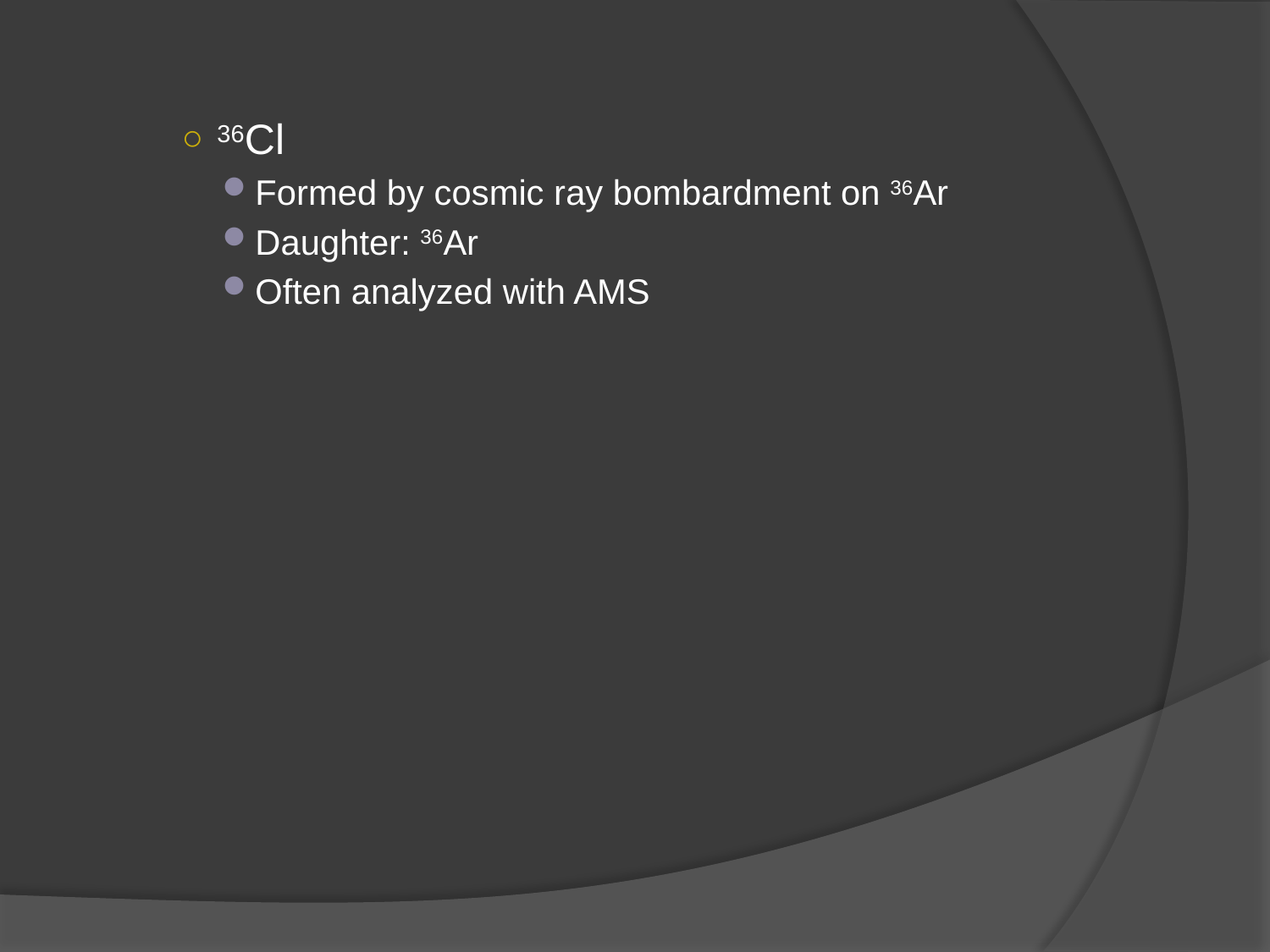

36Cl
Formed by cosmic ray bombardment on 36Ar
Daughter: 36Ar
Often analyzed with AMS